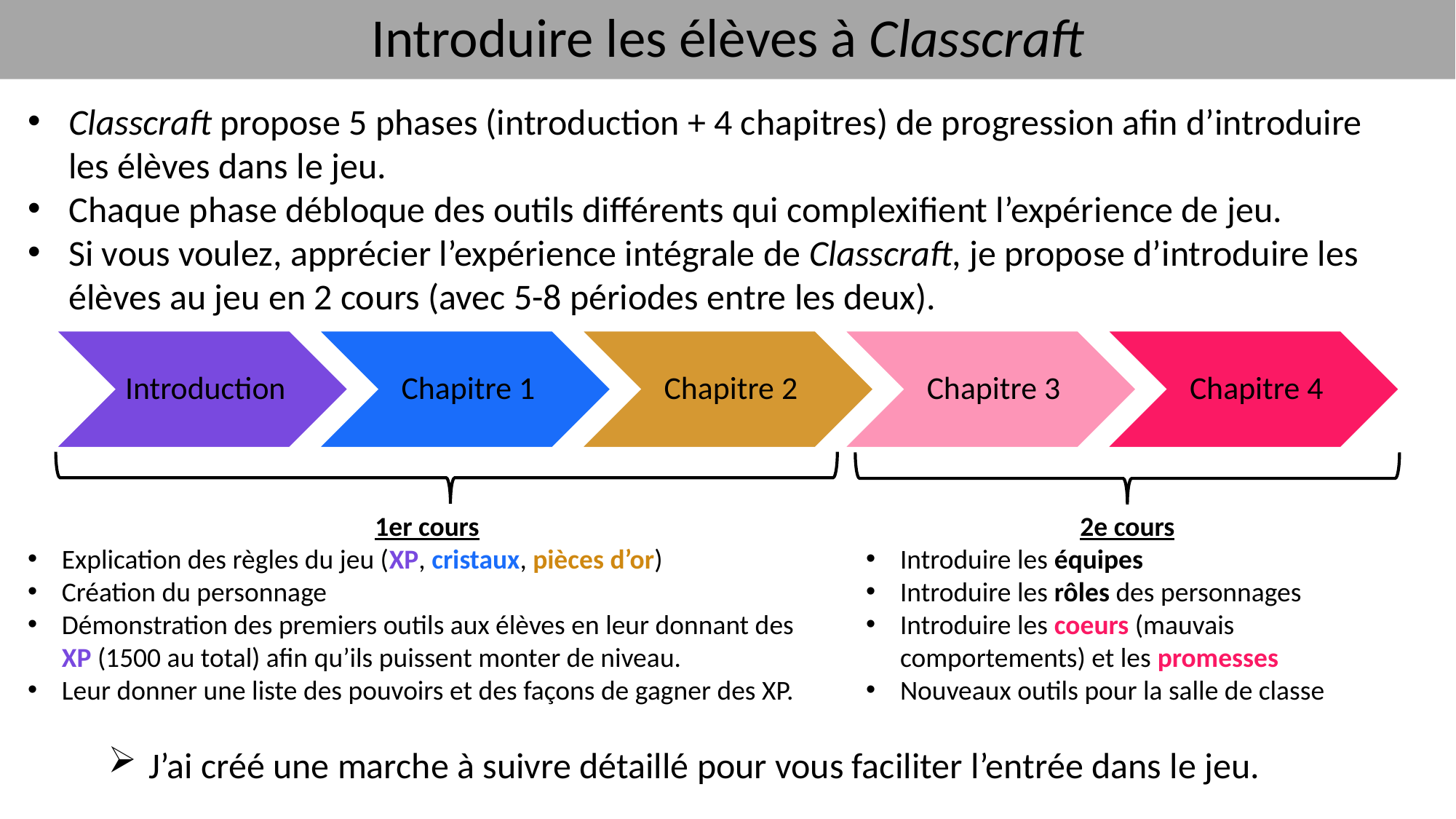

# Introduire les élèves à Classcraft

Classcraft propose 5 phases (introduction + 4 chapitres) de progression afin d’introduire les élèves dans le jeu.
Chaque phase débloque des outils différents qui complexifient l’expérience de jeu.
Si vous voulez, apprécier l’expérience intégrale de Classcraft, je propose d’introduire les élèves au jeu en 2 cours (avec 5-8 périodes entre les deux).

Introduction
Chapitre 1
Chapitre 2
Chapitre 3
Chapitre 4
1er cours
Explication des règles du jeu (XP, cristaux, pièces d’or)
Création du personnage
Démonstration des premiers outils aux élèves en leur donnant des XP (1500 au total) afin qu’ils puissent monter de niveau.
Leur donner une liste des pouvoirs et des façons de gagner des XP.
2e cours
Introduire les équipes
Introduire les rôles des personnages
Introduire les coeurs (mauvais comportements) et les promesses
Nouveaux outils pour la salle de classe

J’ai créé une marche à suivre détaillé pour vous faciliter l’entrée dans le jeu.